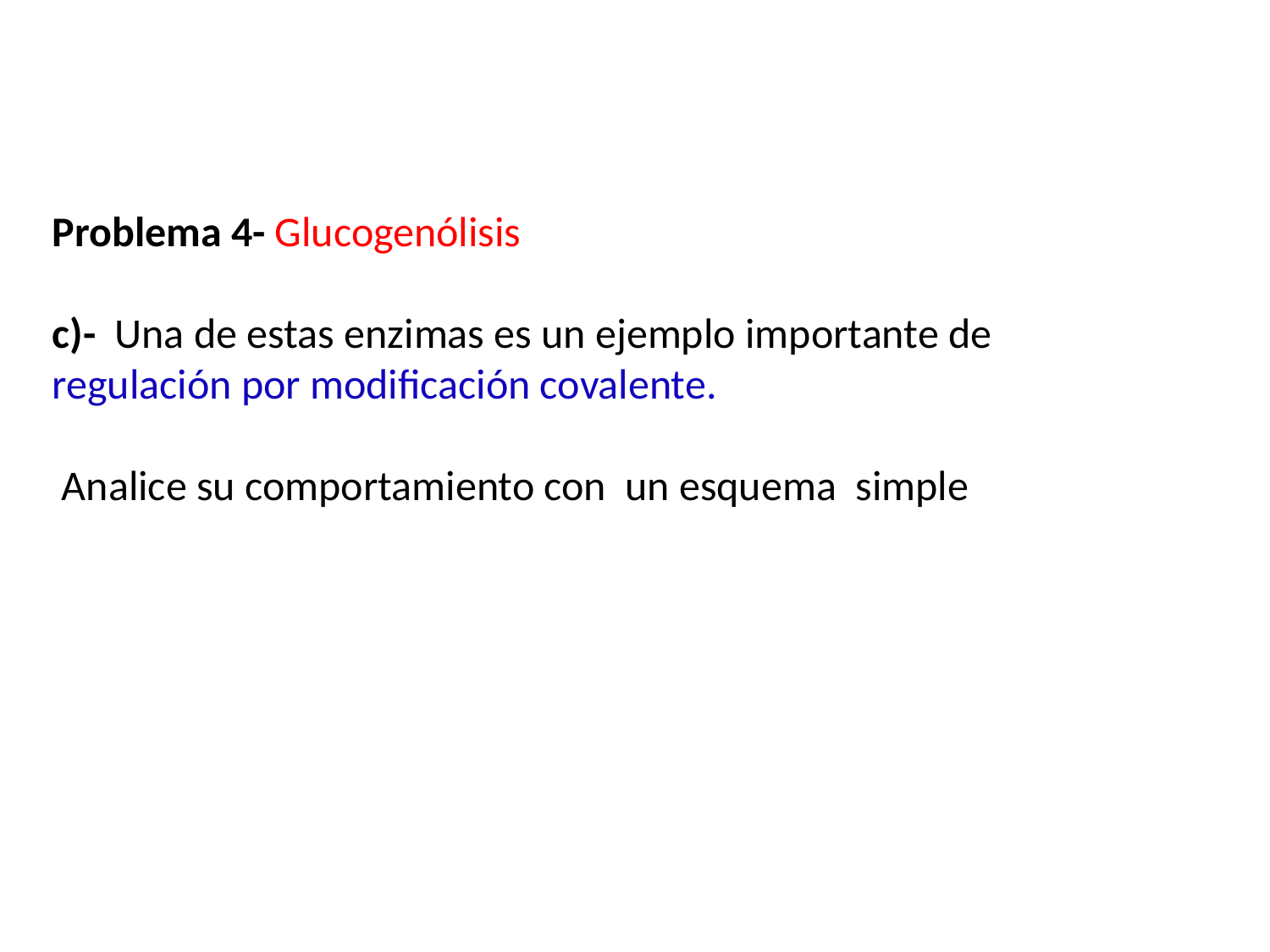

Problema 4- Glucogenólisis

c)-  Una de estas enzimas es un ejemplo importante de regulación por modificación covalente.

 Analice su comportamiento con  un esquema  simple